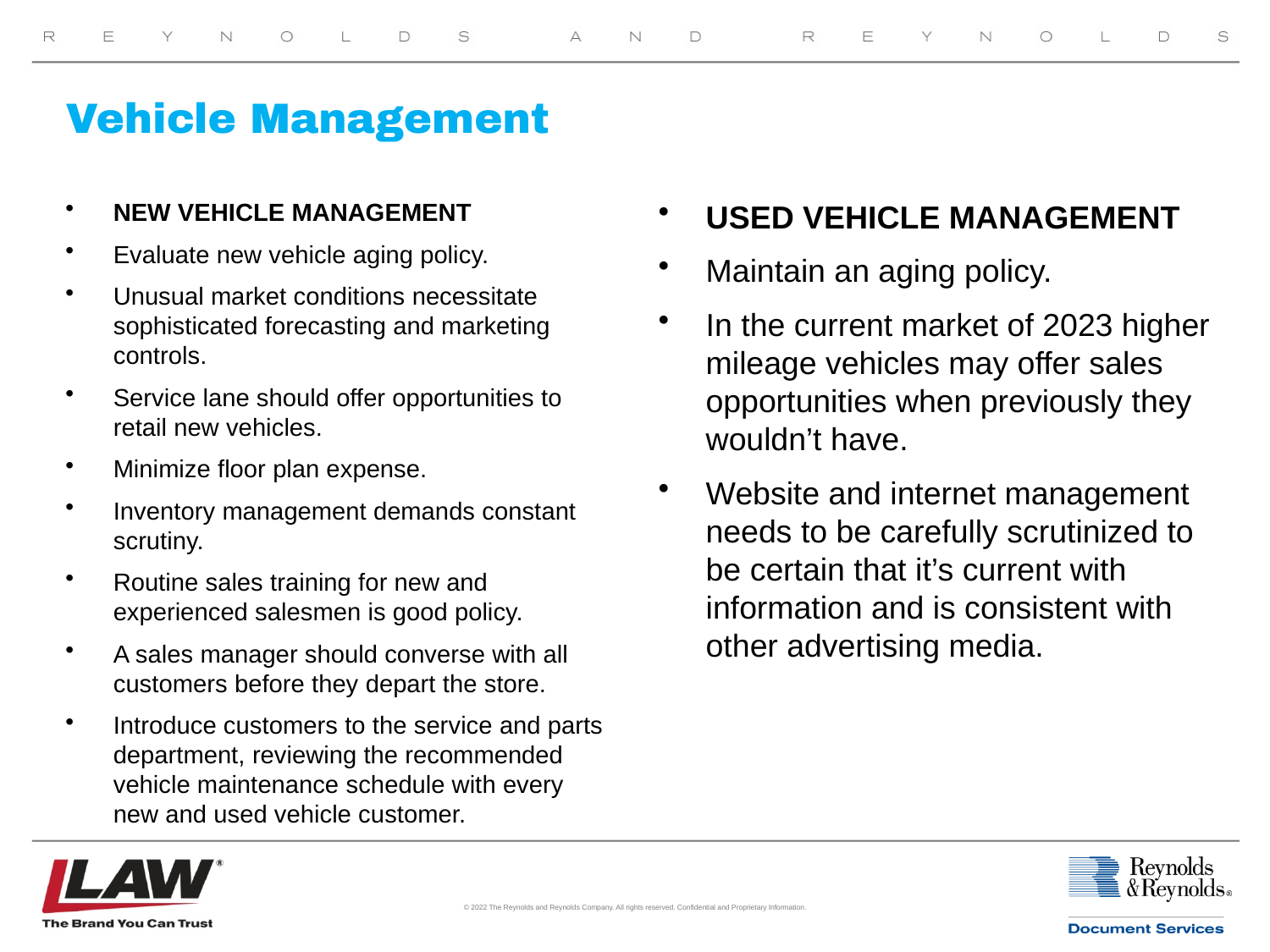

# Vehicle Management
NEW VEHICLE MANAGEMENT
Evaluate new vehicle aging policy.
Unusual market conditions necessitate sophisticated forecasting and marketing controls.
Service lane should offer opportunities to retail new vehicles.
Minimize floor plan expense.
Inventory management demands constant scrutiny.
Routine sales training for new and experienced salesmen is good policy.
A sales manager should converse with all customers before they depart the store.
Introduce customers to the service and parts department, reviewing the recommended vehicle maintenance schedule with every new and used vehicle customer.

USED VEHICLE MANAGEMENT
Maintain an aging policy.
In the current market of 2023 higher mileage vehicles may offer sales opportunities when previously they wouldn’t have.
Website and internet management needs to be carefully scrutinized to be certain that it’s current with information and is consistent with other advertising media.